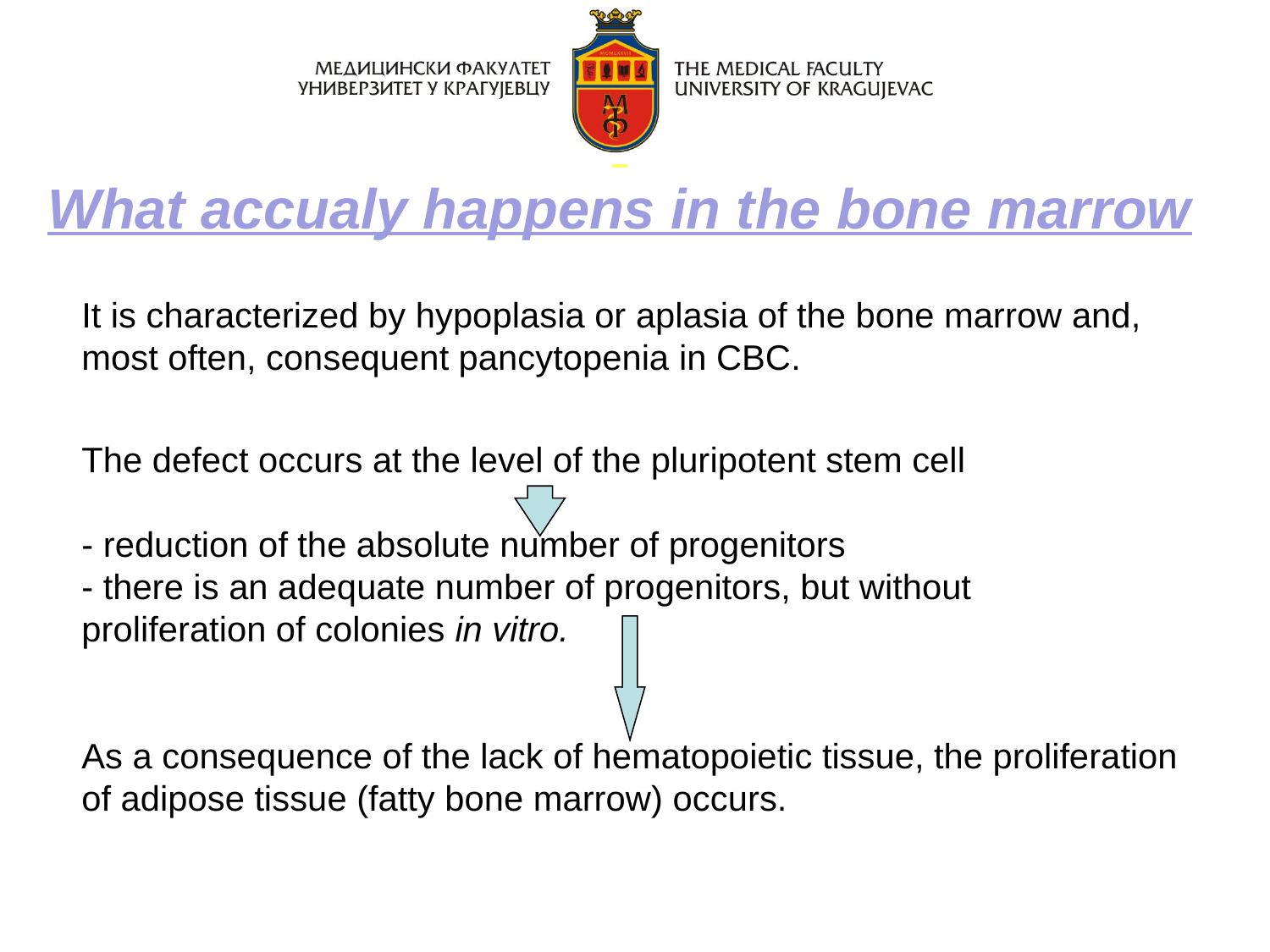

# What accualy happens in the bone marrow
It is characterized by hypoplasia or aplasia of the bone marrow and, most often, consequent pancytopenia in CBC.

The defect occurs at the level of the pluripotent stem cell

- reduction of the absolute number of progenitors
- there is an adequate number of progenitors, but without
proliferation of colonies in vitro.

As a consequence of the lack of hematopoietic tissue, the proliferation of adipose tissue (fatty bone marrow) occurs.